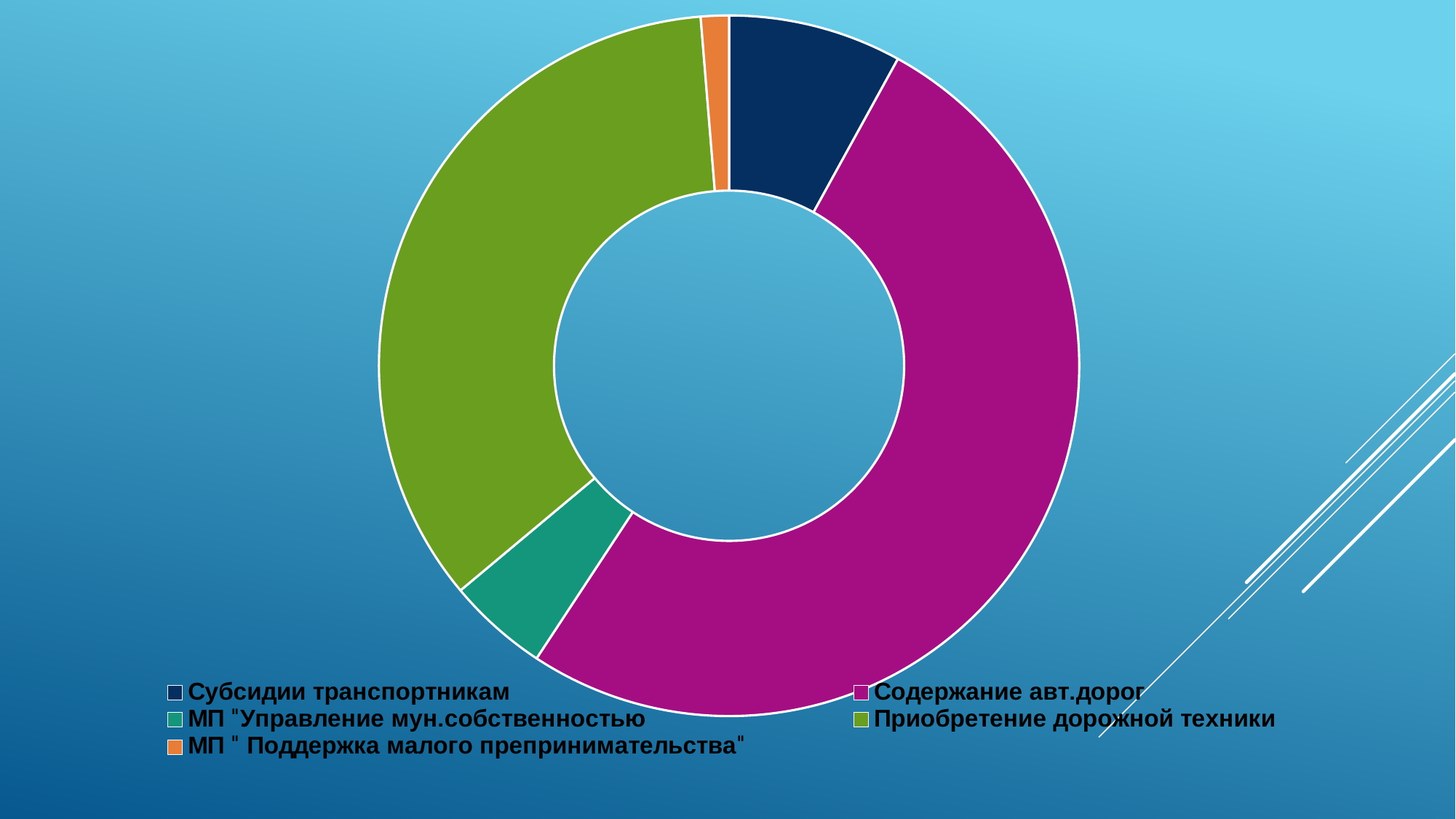

### Chart

| Category | 2015 год |
|---|---|
| Субсидии транспортникам | 2098.4 |
| Содержание авт.дорог | 13424.3 |
| МП "Управление мун.собственностью | 1218.9 |
| Приобретение дорожной техники | 9110.799999999997 |
| МП " Поддержка малого препринимательства" | 340.0 |